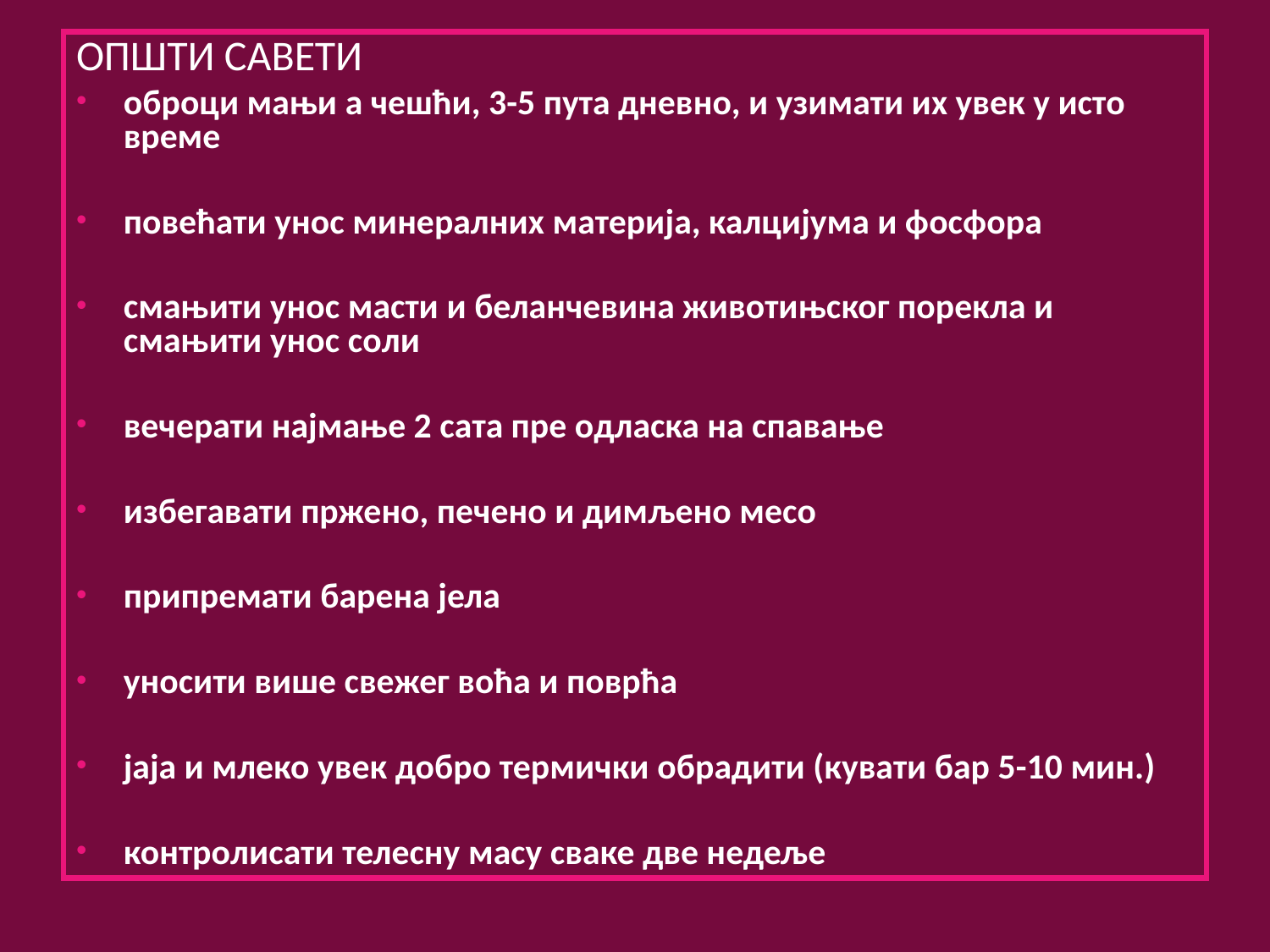

ОПШТИ САВЕТИ
оброци мањи а чешћи, 3-5 пута дневно, и узимати их увек у исто време

повећати унос минералних материја, калцијума и фосфора

смањити унос масти и беланчевина животињског порекла и смањити унос соли

вечерати најмање 2 сата пре одласка на спавање

избегавати пржено, печено и димљено месо

припремати барена јела

уносити више свежег воћа и поврћа

јаја и млеко увек добро термички обрадити (кувати бар 5-10 мин.)‏

контролисати телесну масу сваке две недеље